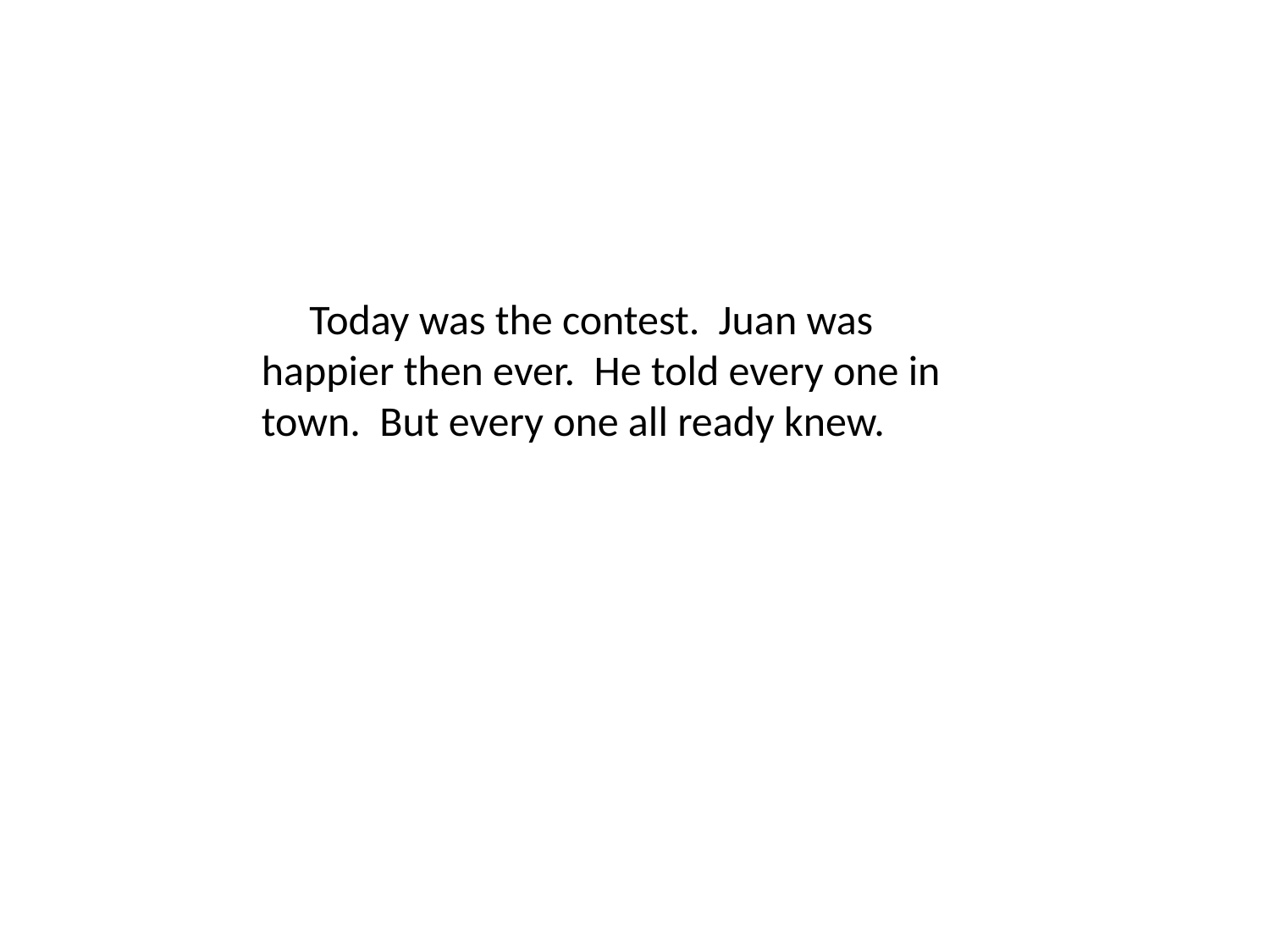

Today was the contest.  Juan was happier then ever.  He told every one in town.  But every one all ready knew.